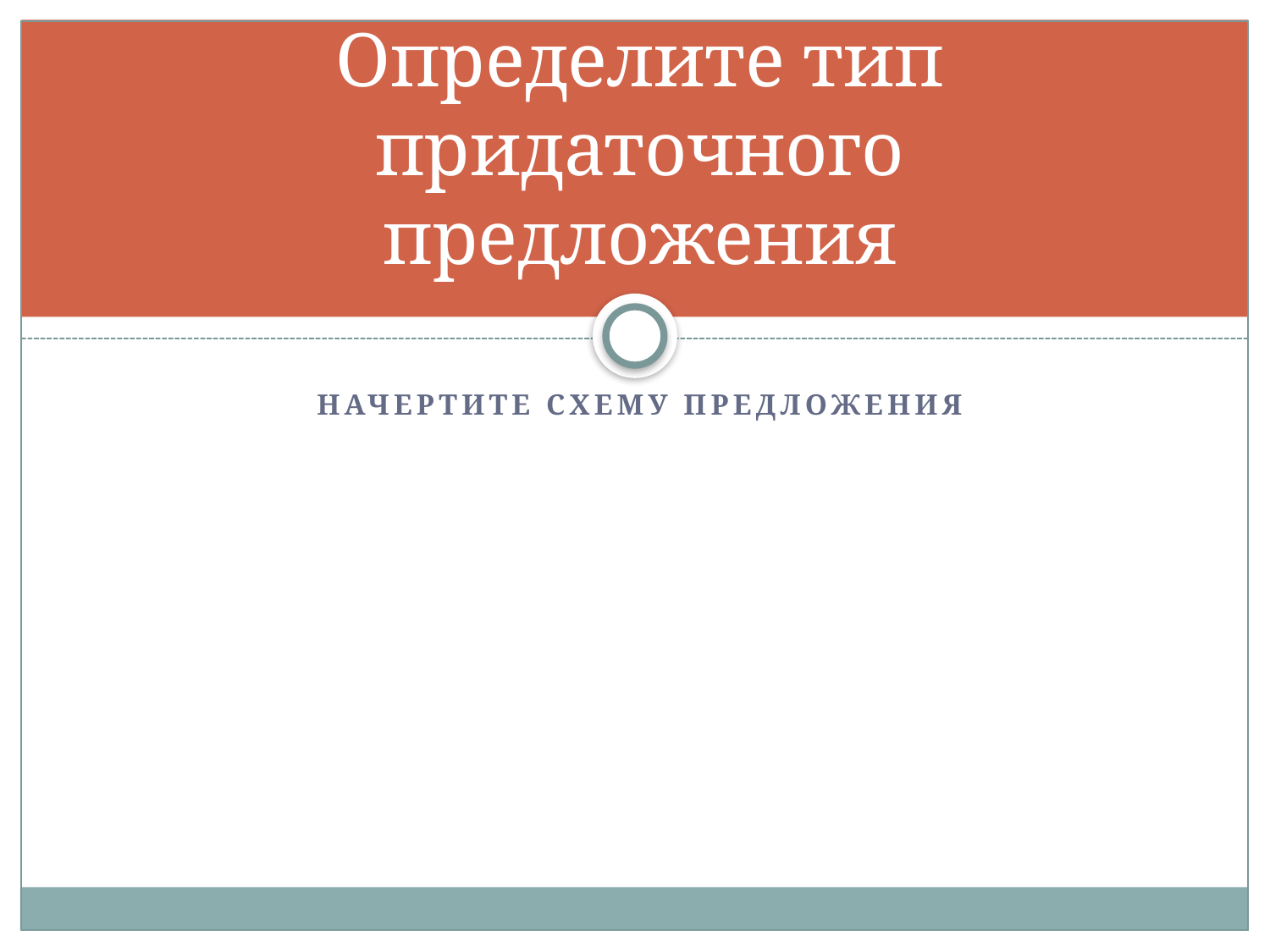

# Определите тип придаточного предложения
Начертите схему предложения